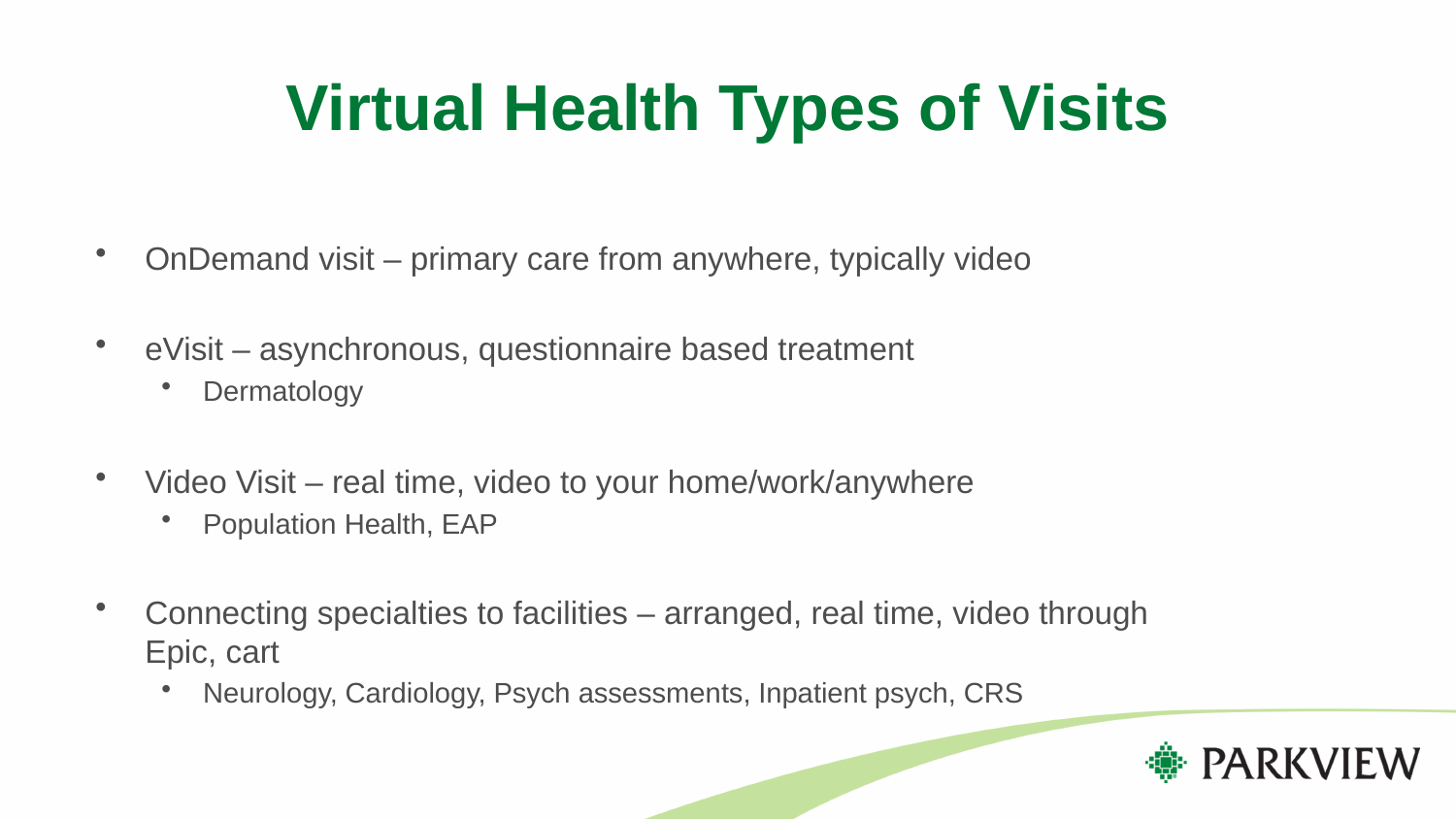

# Virtual Health Types of Visits
OnDemand visit – primary care from anywhere, typically video

eVisit – asynchronous, questionnaire based treatment
Dermatology

Video Visit – real time, video to your home/work/anywhere
Population Health, EAP

Connecting specialties to facilities – arranged, real time, video through Epic, cart
Neurology, Cardiology, Psych assessments, Inpatient psych, CRS